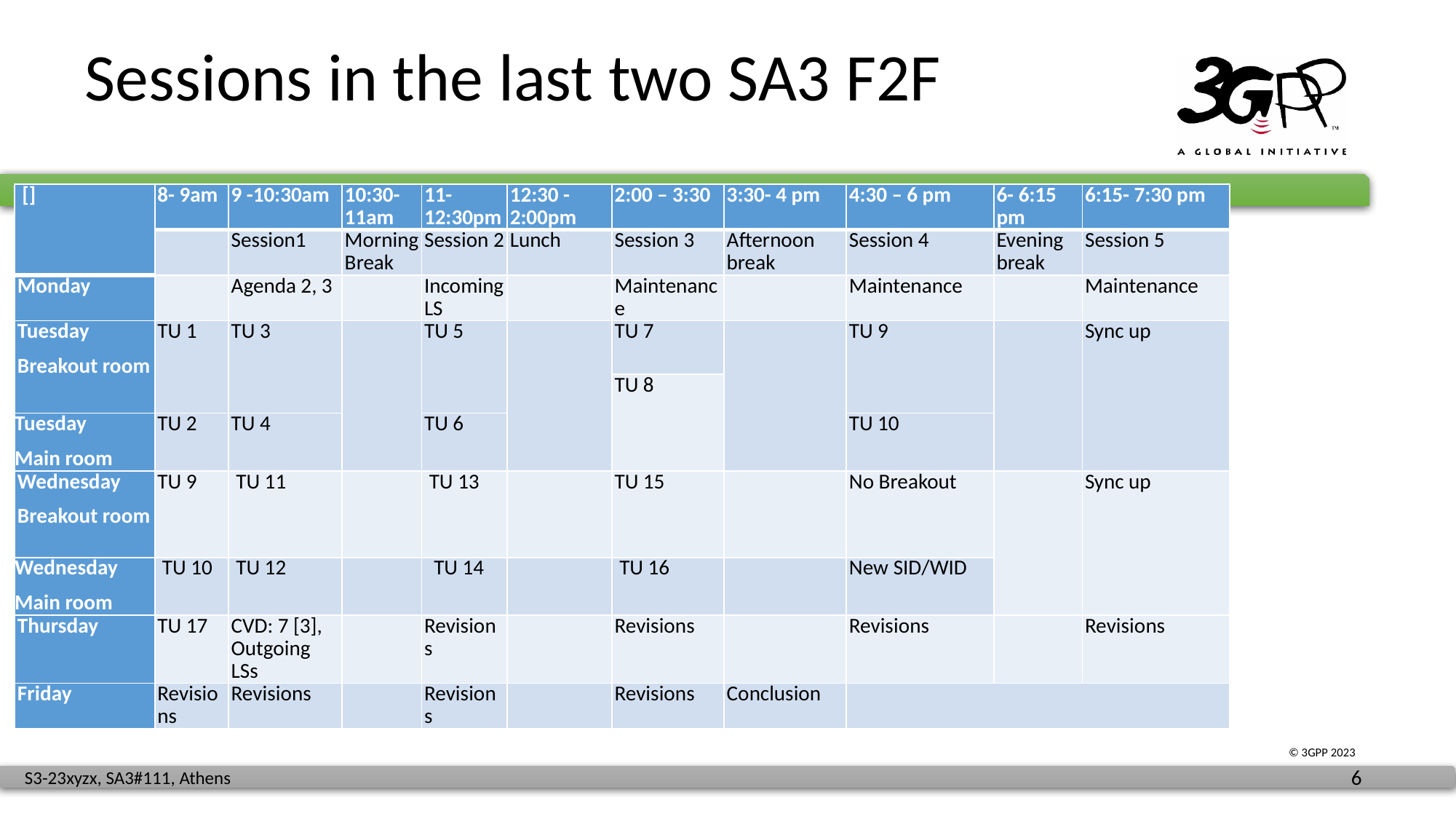

# Sessions in the last two SA3 F2F
| [] | 8- 9am | 9 -10:30am | 10:30-11am | 11-12:30pm | 12:30 -2:00pm | 2:00 – 3:30 | 3:30- 4 pm | 4:30 – 6 pm | 6- 6:15 pm | 6:15- 7:30 pm |
| --- | --- | --- | --- | --- | --- | --- | --- | --- | --- | --- |
|  |  | Session1 | Morning Break | Session 2 | Lunch | Session 3 | Afternoon break | Session 4 | Evening break | Session 5 |
| Monday |  | Agenda 2, 3 |  | Incoming LS |  | Maintenance |  | Maintenance |  | Maintenance |
| Tuesday Breakout room | TU 1 | TU 3 |  | TU 5 |  | TU 7 |  | TU 9 |  | Sync up |
|  |  |  |  |  |  | TU 8 |  |  |  |  |
| Tuesday Main room | TU 2 | TU 4 |  | TU 6 |  | TU 8 |  | TU 10 |  |  |
| Wednesday Breakout room | TU 9 | TU 11 |  | TU 13 |  | TU 15 |  | No Breakout |  | Sync up |
| Wednesday Main room | TU 10 | TU 12 |  | TU 14 |  | TU 16 |  | New SID/WID |  |  |
| Thursday | TU 17 | CVD: 7 [3], Outgoing LSs |  | Revisions |  | Revisions |  | Revisions |  | Revisions |
| Friday | Revisions | Revisions |  | Revisions |  | Revisions | Conclusion |  |  |  |